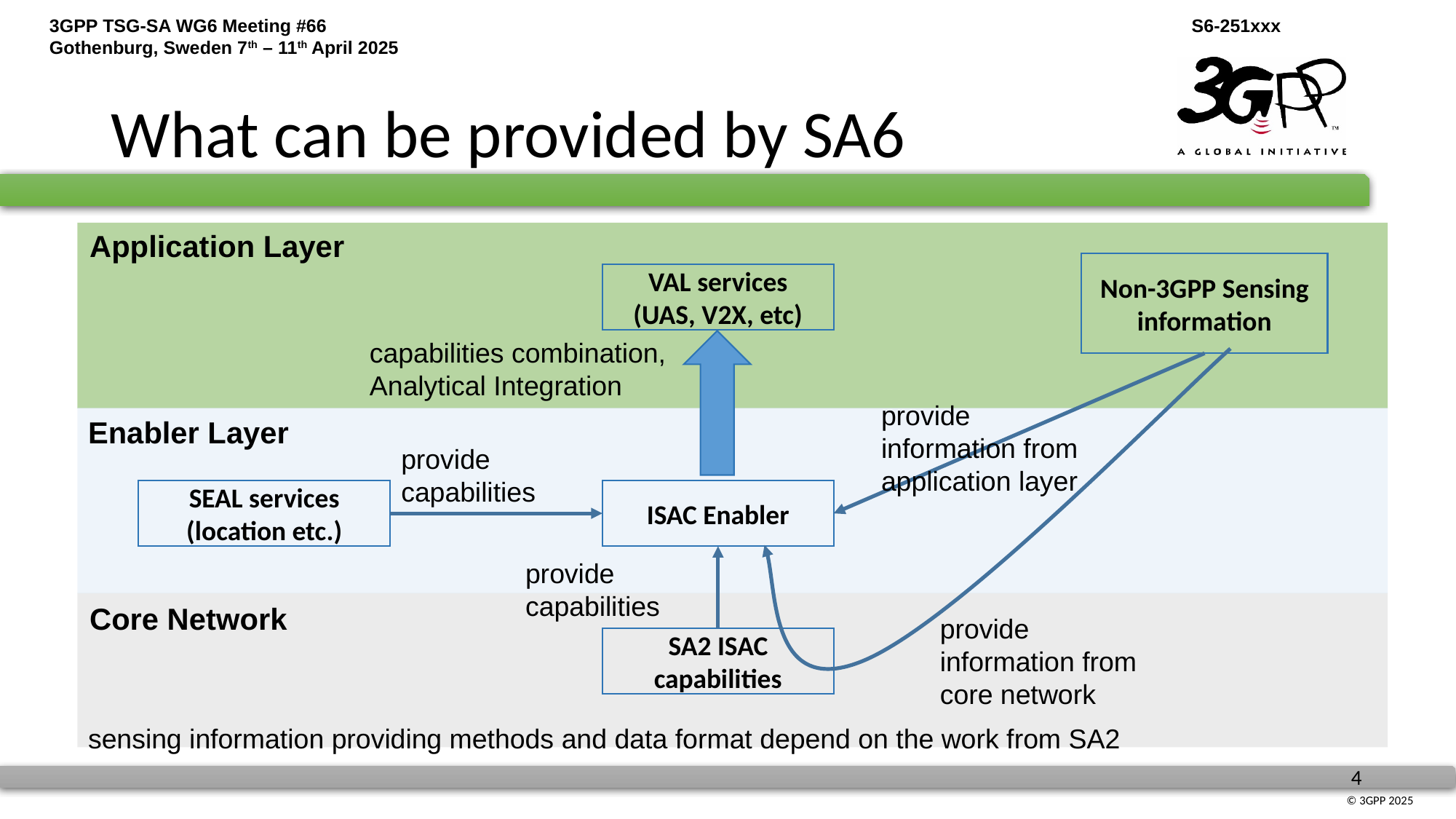

# What can be provided by SA6
Application Layer

Non-3GPP Sensing information
VAL services
(UAS, V2X, etc)
capabilities combination, Analytical Integration

provide information from application layer

Enabler Layer
provide capabilities
SEAL services (location etc.)
ISAC Enabler
provide capabilities

Core Network
provide information from core network
SA2 ISAC capabilities
sensing information providing methods and data format depend on the work from SA2